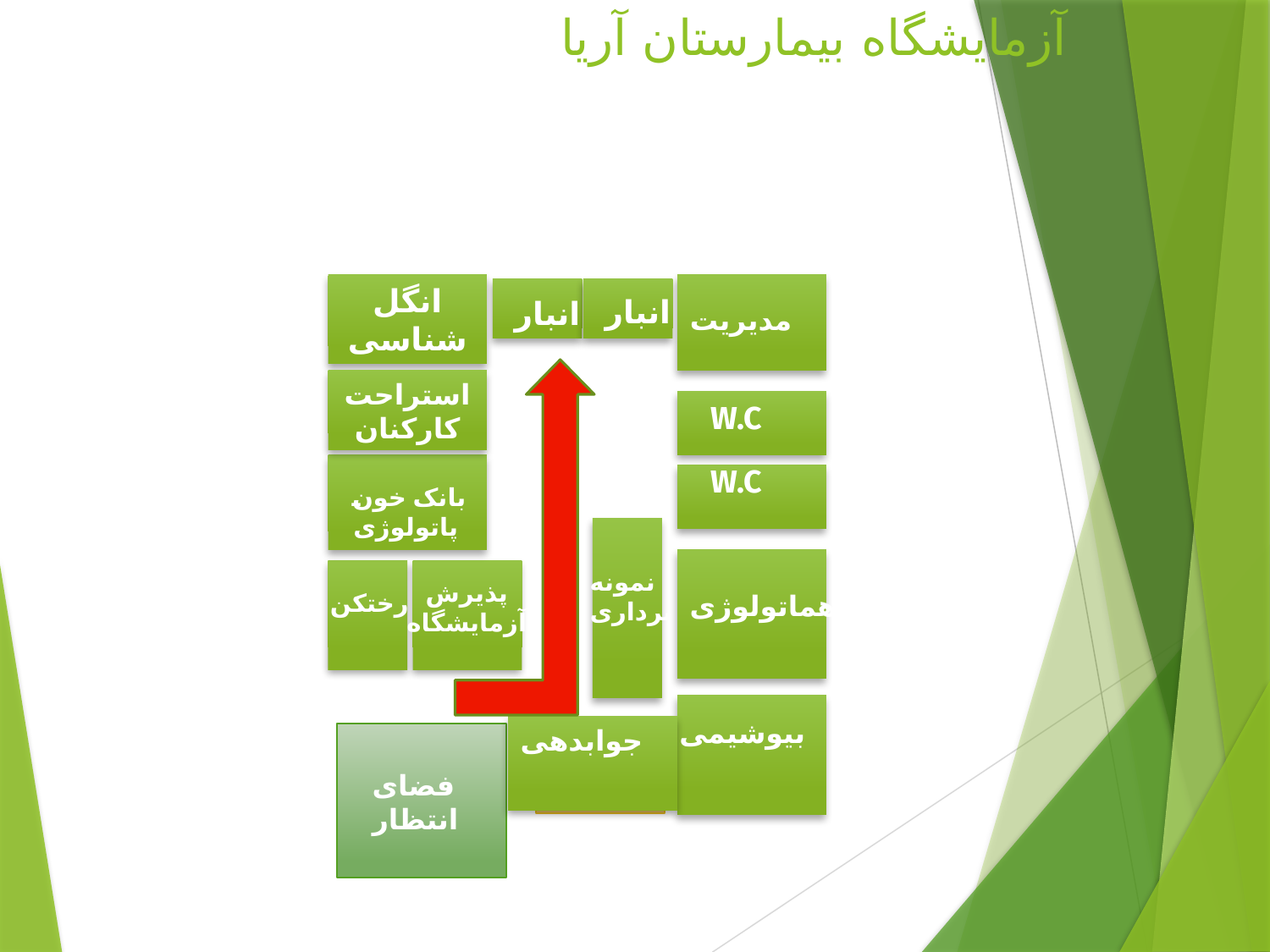

# آزمایشگاه بیمارستان آریا
انگل شناسی

انبار
انبار
انبار
مدیریت

استراحت کارکنان

W.C

W.C

بانک خون  پاتولوژی

نمونه برداری
پذیرش آزمایشگاه
رختکن
هماتولوژی

بیوشیمی
جوابدهی

فضای انتظار